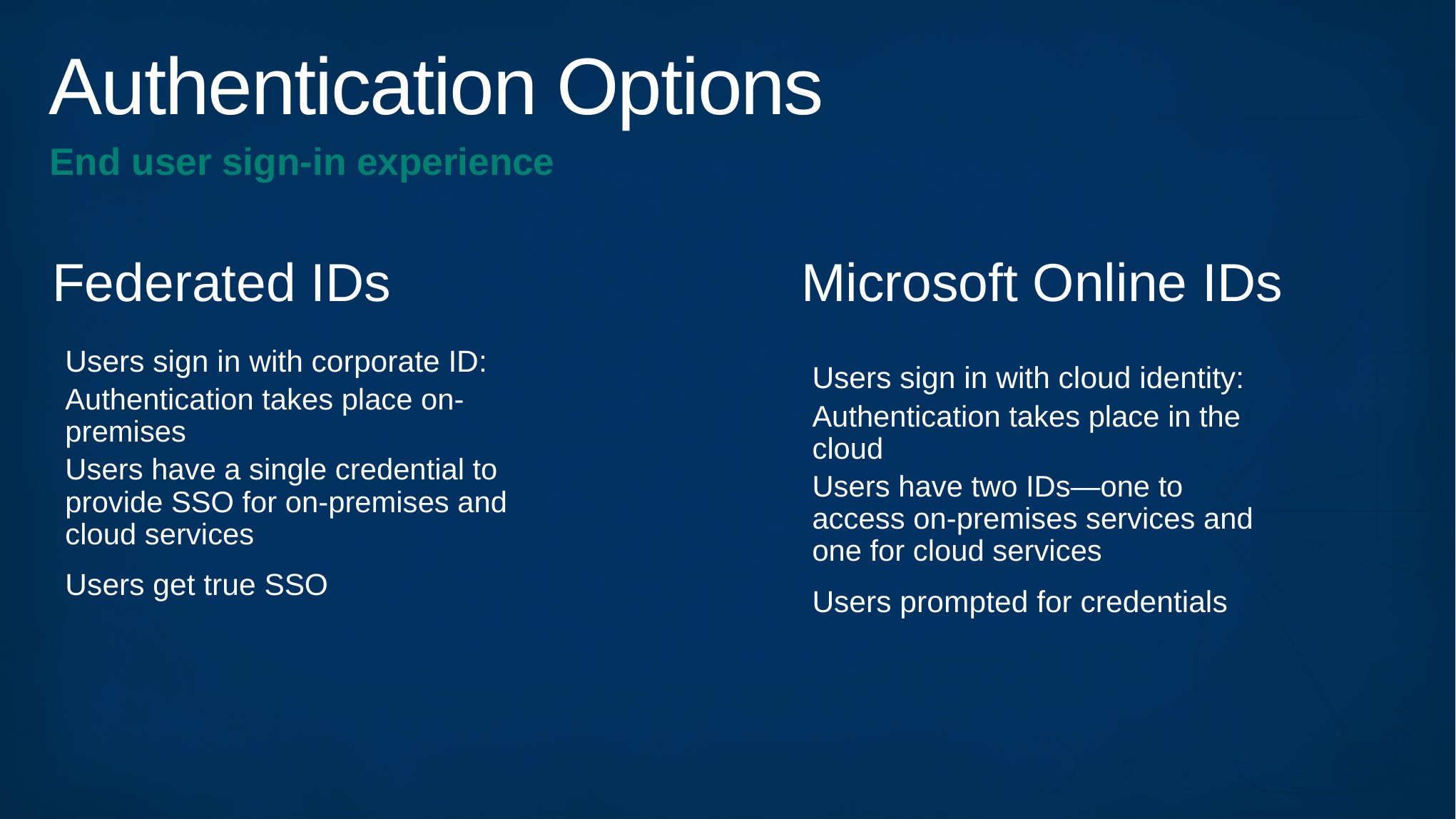

# Authentication Options
End user sign-in experience
Federated IDs
Microsoft Online IDs

Users sign in with corporate ID:
Authentication takes place on-premises
Users have a single credential to provide SSO for on-premises and cloud services
Users get true SSO
Users sign in with cloud identity:
Authentication takes place in the cloud
Users have two IDs—one to access on-premises services and one for cloud services
Users prompted for credentials